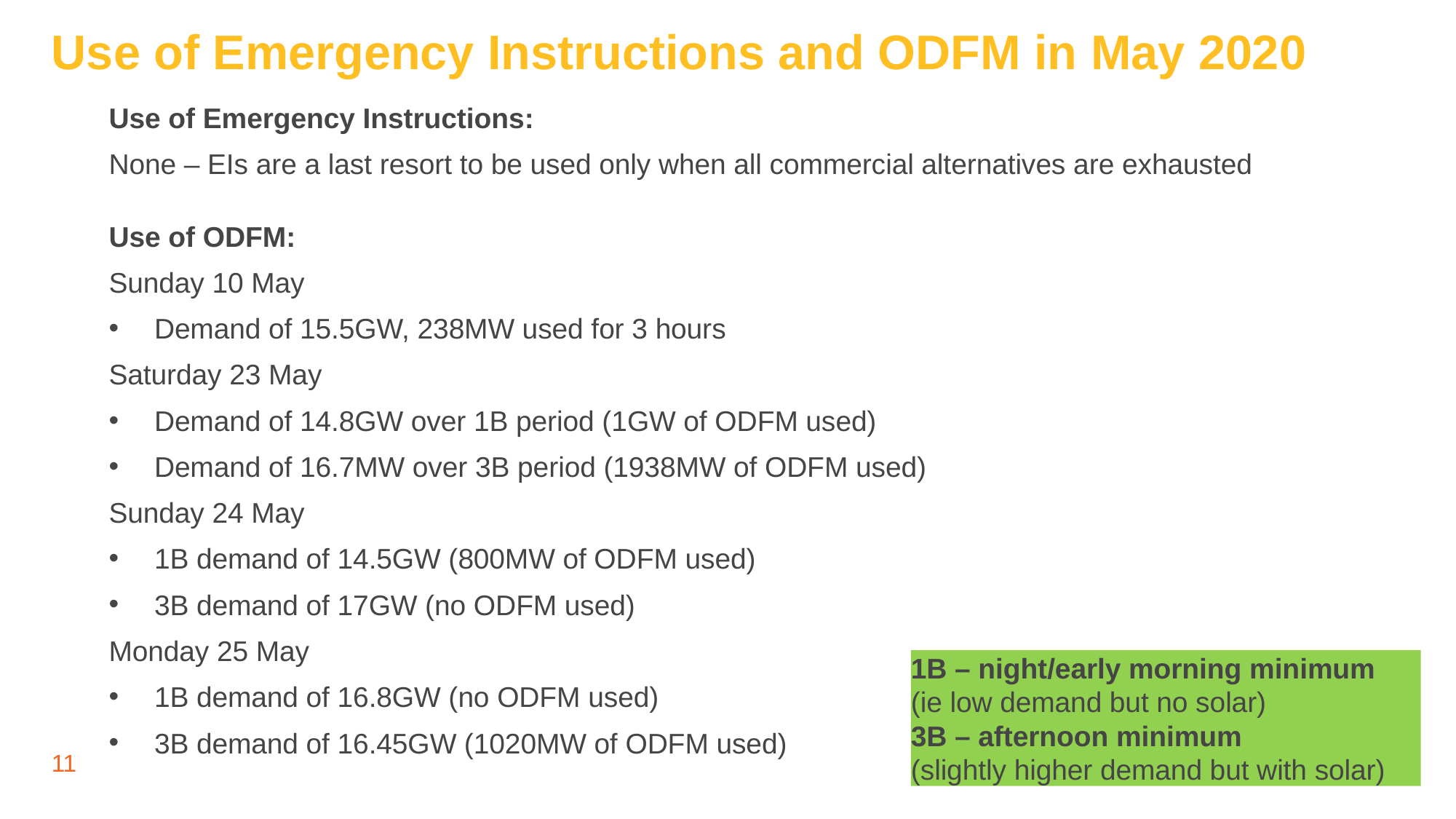

# Use of Emergency Instructions and ODFM in May 2020
Use of Emergency Instructions:
None – EIs are a last resort to be used only when all commercial alternatives are exhausted

Use of ODFM:
Sunday 10 May
Demand of 15.5GW, 238MW used for 3 hours
Saturday 23 May
Demand of 14.8GW over 1B period (1GW of ODFM used)
Demand of 16.7MW over 3B period (1938MW of ODFM used)
Sunday 24 May
1B demand of 14.5GW (800MW of ODFM used)
3B demand of 17GW (no ODFM used)
Monday 25 May
1B demand of 16.8GW (no ODFM used)
3B demand of 16.45GW (1020MW of ODFM used)
1B – night/early morning minimum
(ie low demand but no solar)
3B – afternoon minimum
(slightly higher demand but with solar)